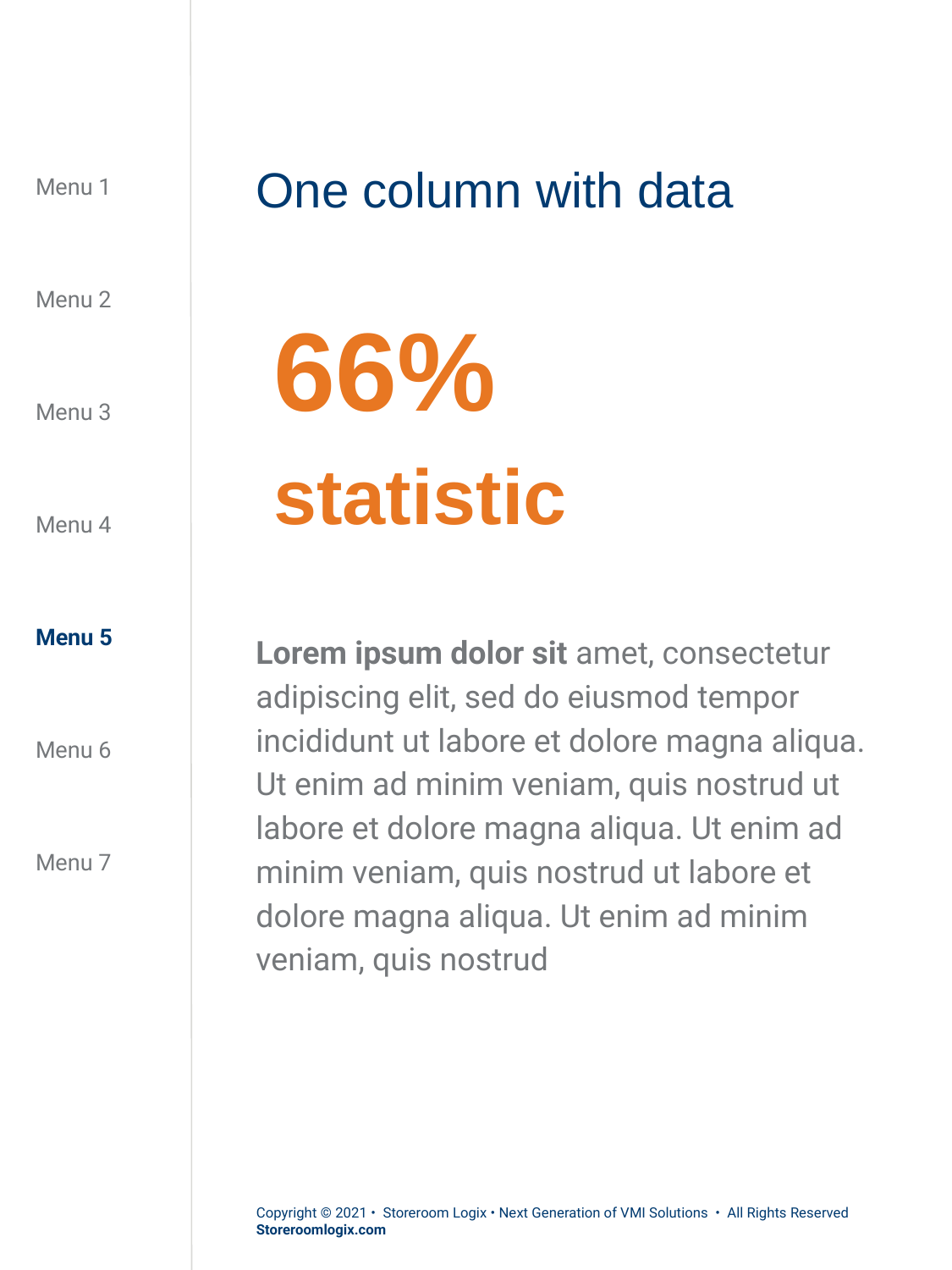

Menu 1
# One column with data
Menu 2
66%
statistic
Menu 3
Menu 4
Menu 5
Lorem ipsum dolor sit amet, consectetur adipiscing elit, sed do eiusmod tempor incididunt ut labore et dolore magna aliqua. Ut enim ad minim veniam, quis nostrud ut labore et dolore magna aliqua. Ut enim ad minim veniam, quis nostrud ut labore et dolore magna aliqua. Ut enim ad minim veniam, quis nostrud

Menu 6
Menu 7